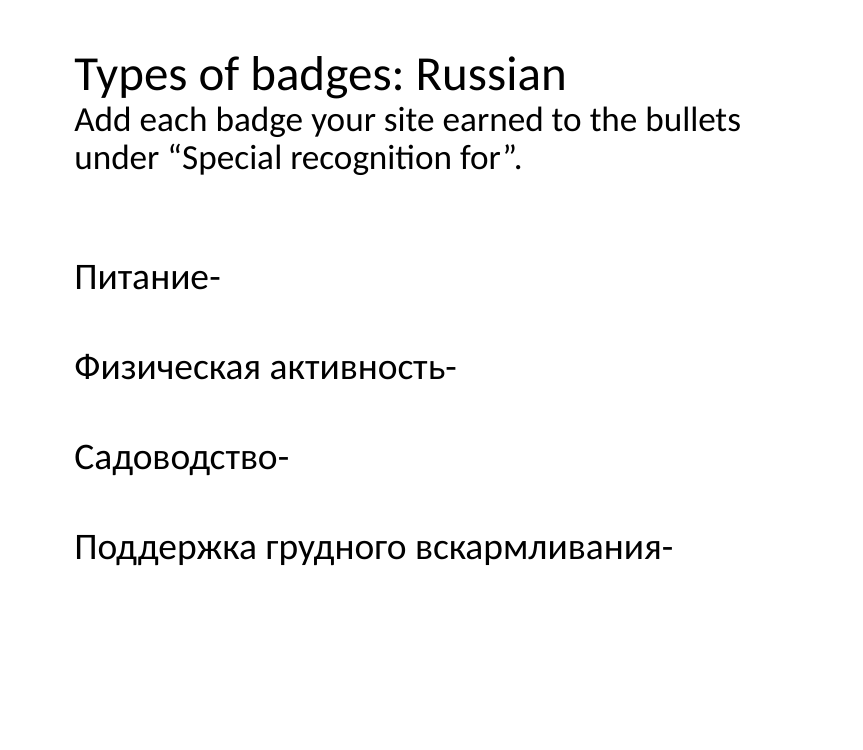

# Types of badges: Russian Add each badge your site earned to the bullets under “Special recognition for”.
Питание-
Физическая активность-
Садоводство-
Поддержка грудного вскармливания-